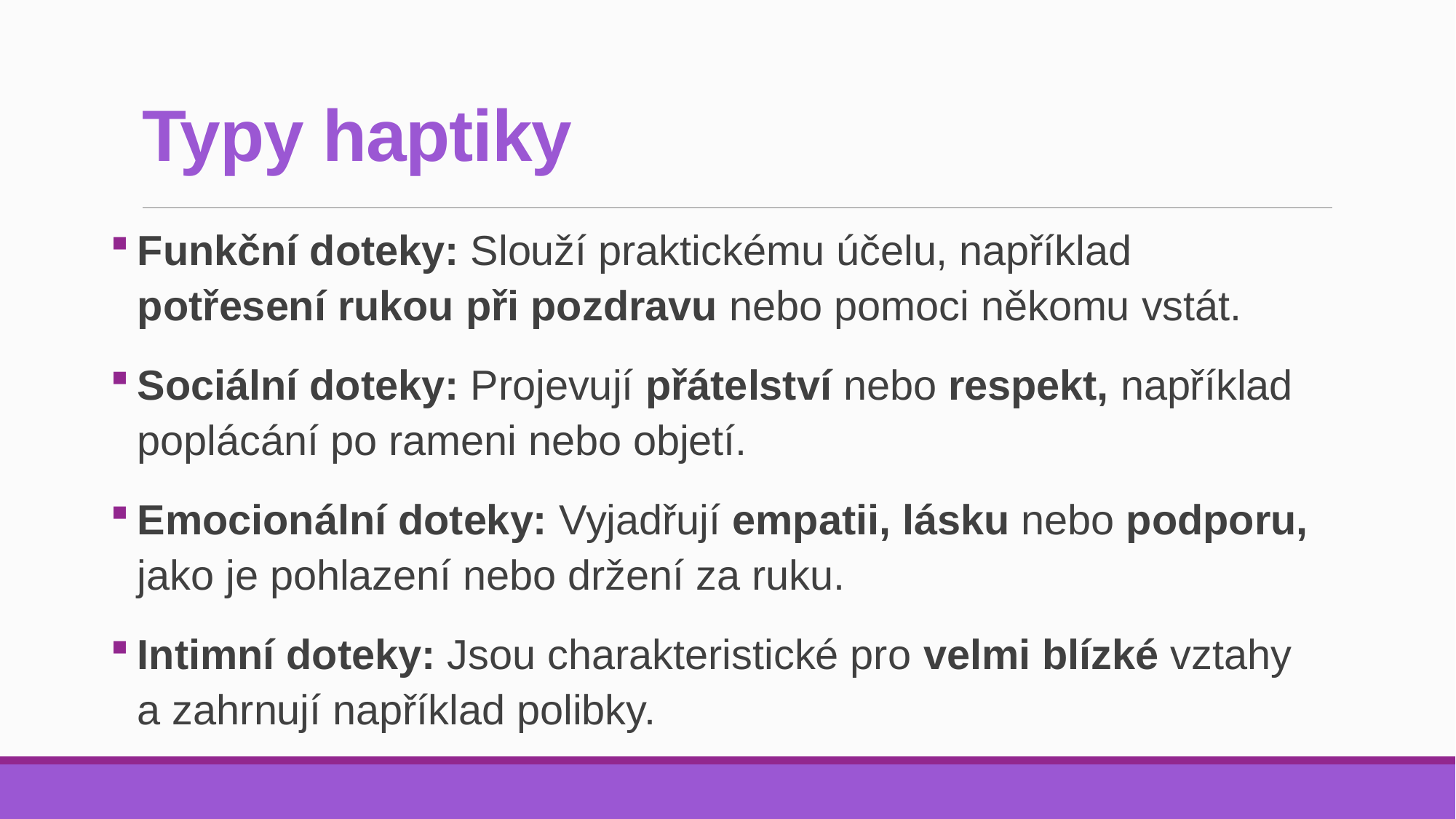

# Typy haptiky
Funkční doteky: Slouží praktickému účelu, například potřesení rukou při pozdravu nebo pomoci někomu vstát.
Sociální doteky: Projevují přátelství nebo respekt, například poplácání po rameni nebo objetí.
Emocionální doteky: Vyjadřují empatii, lásku nebo podporu, jako je pohlazení nebo držení za ruku.
Intimní doteky: Jsou charakteristické pro velmi blízké vztahy
a zahrnují například polibky.